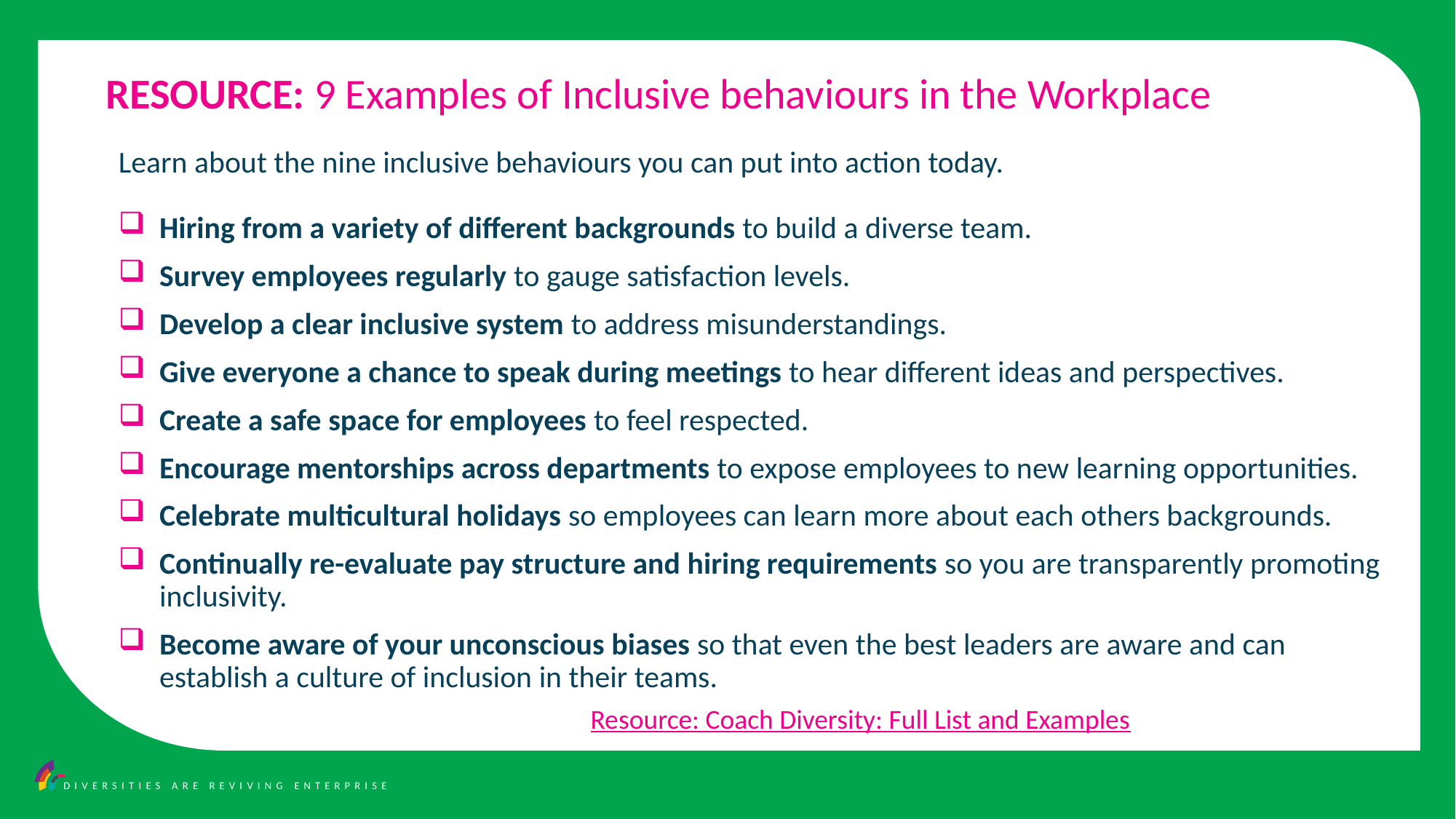

RESOURCE: 9 Examples of Inclusive behaviours in the Workplace

Learn about the nine inclusive behaviours you can put into action today.

Hiring from a variety of different backgrounds to build a diverse team.
Survey employees regularly to gauge satisfaction levels.
Develop a clear inclusive system to address misunderstandings.
Give everyone a chance to speak during meetings to hear different ideas and perspectives.
Create a safe space for employees to feel respected.
Encourage mentorships across departments to expose employees to new learning opportunities.
Celebrate multicultural holidays so employees can learn more about each others backgrounds.
Continually re-evaluate pay structure and hiring requirements so you are transparently promoting inclusivity.
Become aware of your unconscious biases so that even the best leaders are aware and can establish a culture of inclusion in their teams.

Resource: Coach Diversity: Full List and Examples